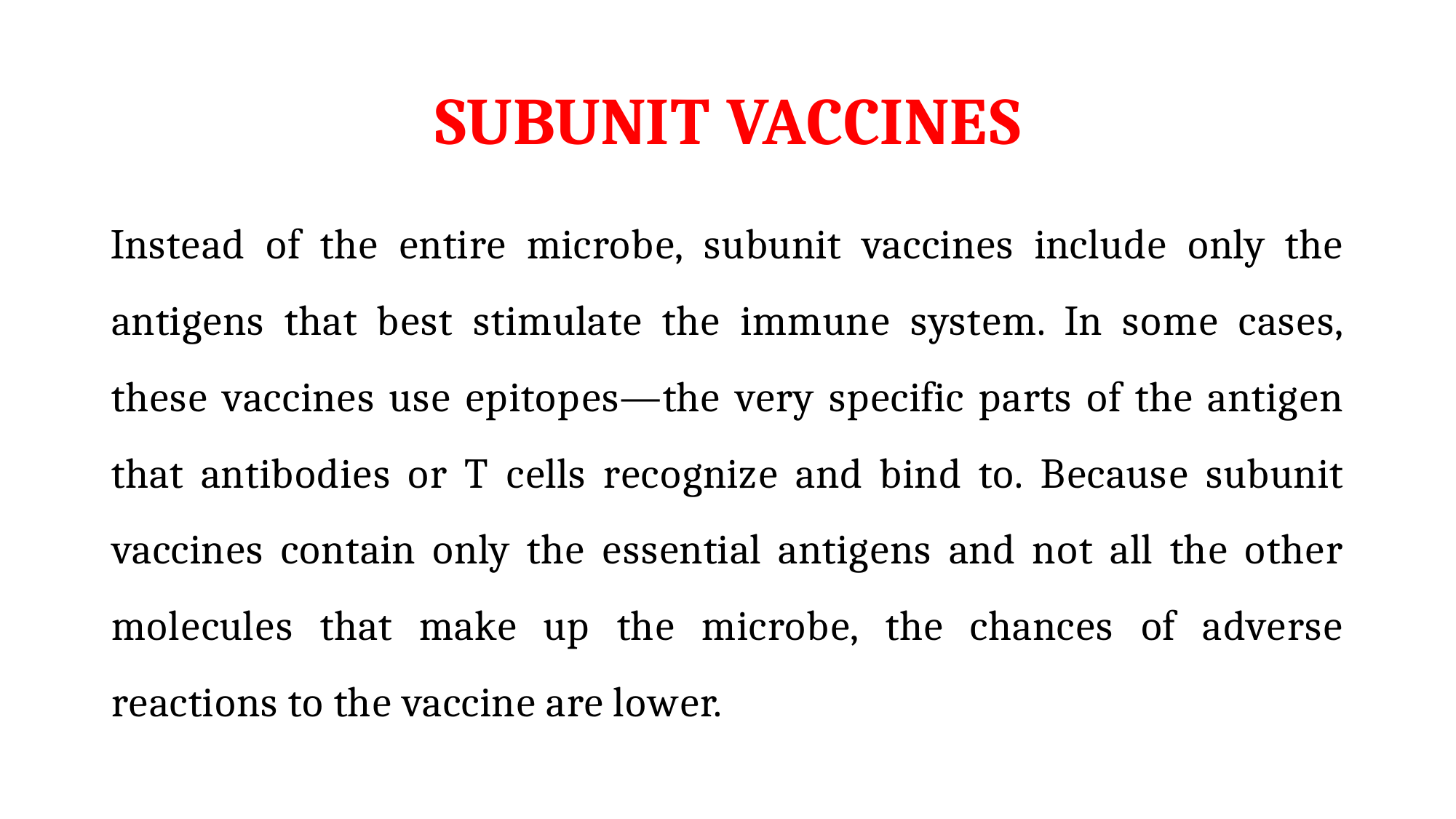

# SUBUNIT VACCINES
Instead of the entire microbe, subunit vaccines include only the antigens that best stimulate the immune system. In some cases, these vaccines use epitopes—the very specific parts of the antigen that antibodies or T cells recognize and bind to. Because subunit vaccines contain only the essential antigens and not all the other molecules that make up the microbe, the chances of adverse reactions to the vaccine are lower.